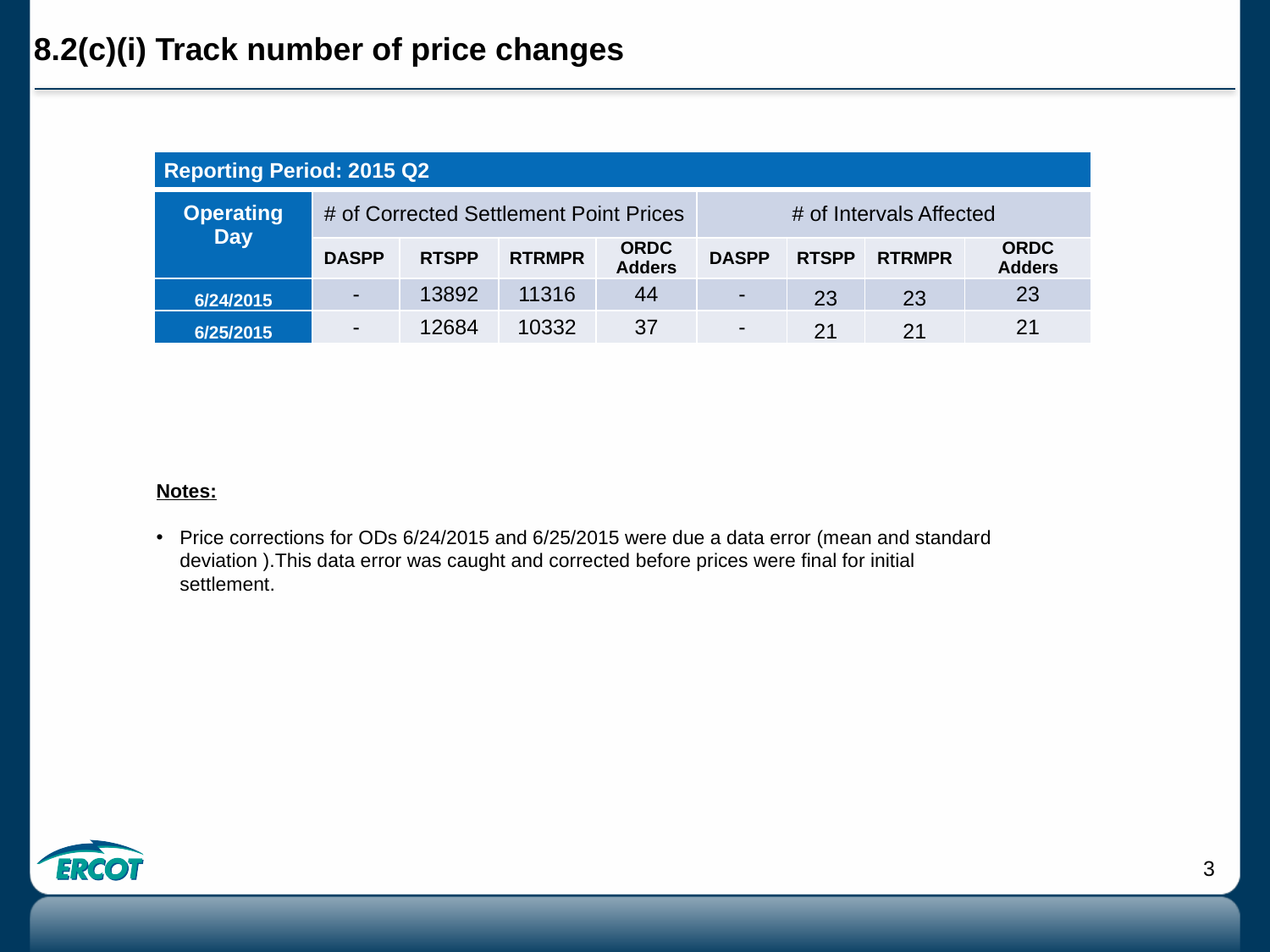

# 8.2(c)(i) Track number of price changes
| Reporting Period: 2015 Q2 |  |  |  |  |  |  |  |  |
| --- | --- | --- | --- | --- | --- | --- | --- | --- |
| Operating Day | # of Corrected Settlement Point Prices |  |  |  | # of Intervals Affected |  |  |  |
|  | DASPP | RTSPP | RTRMPR | ORDC Adders | DASPP | RTSPP | RTRMPR | ORDC Adders |
| 6/24/2015 | - | 13892 | 11316 | 44 | - | 23 | 23 | 23 |
| 6/25/2015 | - | 12684 | 10332 | 37 | - | 21 | 21 | 21 |
Notes:

Price corrections for ODs 6/24/2015 and 6/25/2015 were due a data error (mean and standard deviation ).This data error was caught and corrected before prices were final for initial settlement.